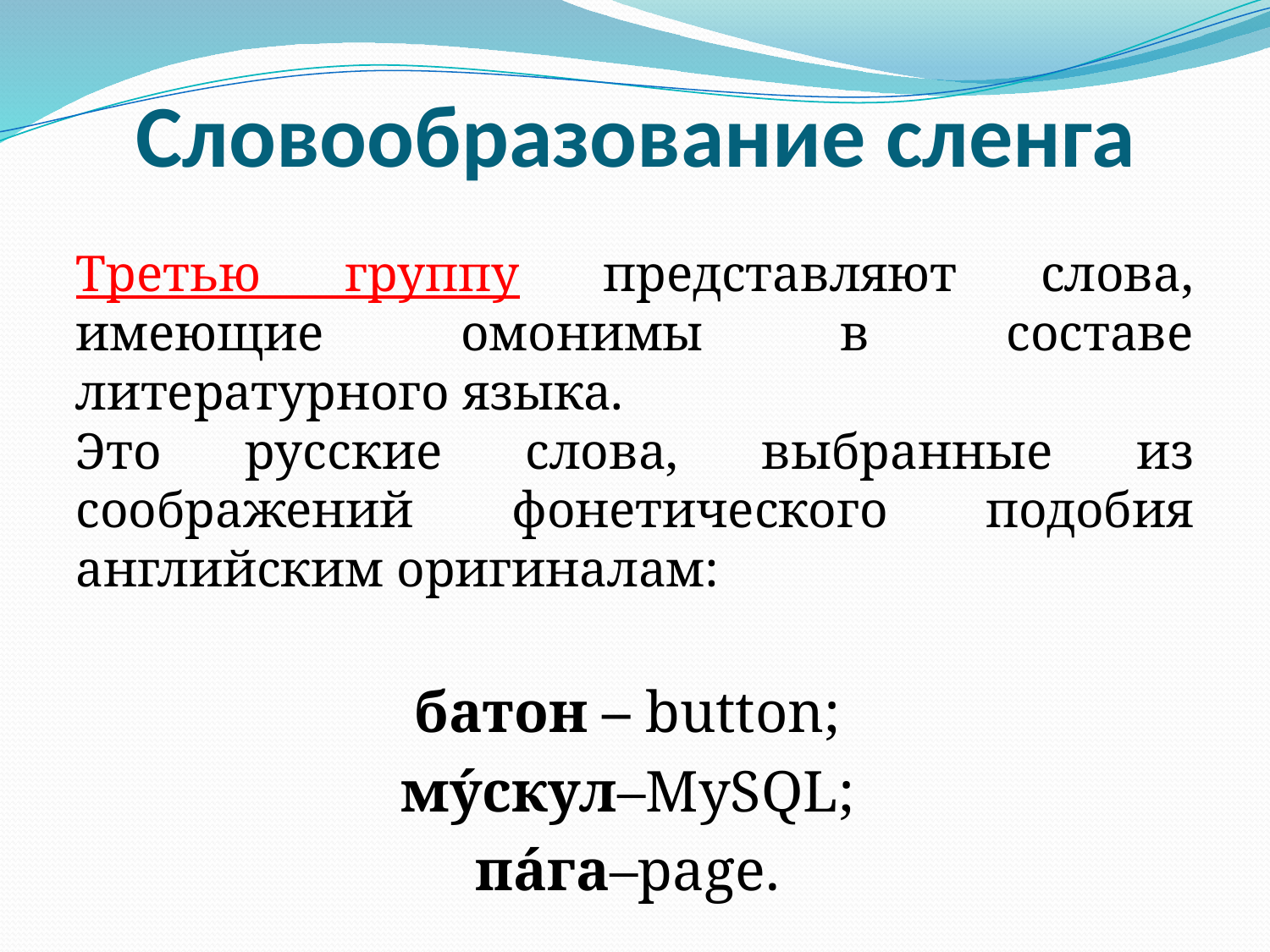

# Словообразование сленга
Третью группу представляют слова, имеющие омонимы в составе литературного языка.
Это русские слова, выбранные из соображений фонетического подобия английским оригиналам:

батон – button;
му́скул–MySQL;
па́га–page.